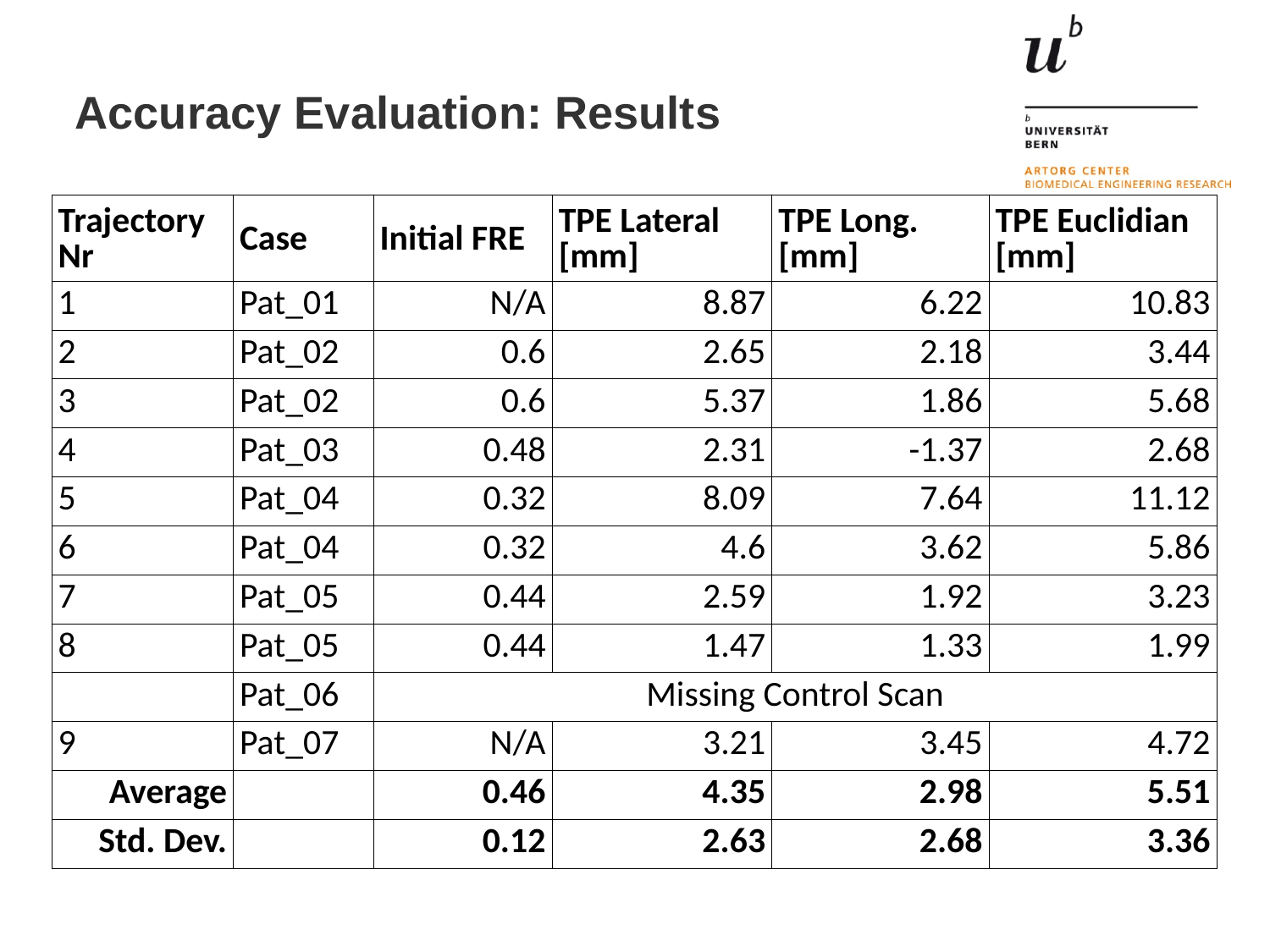

# Accuracy Evaluation: Results
| Trajectory Nr | Case | Initial FRE | TPE Lateral [mm] | TPE Long. [mm] | TPE Euclidian [mm] |
| --- | --- | --- | --- | --- | --- |
| 1 | Pat\_01 | N/A | 8.87 | 6.22 | 10.83 |
| 2 | Pat\_02 | 0.6 | 2.65 | 2.18 | 3.44 |
| 3 | Pat\_02 | 0.6 | 5.37 | 1.86 | 5.68 |
| 4 | Pat\_03 | 0.48 | 2.31 | -1.37 | 2.68 |
| 5 | Pat\_04 | 0.32 | 8.09 | 7.64 | 11.12 |
| 6 | Pat\_04 | 0.32 | 4.6 | 3.62 | 5.86 |
| 7 | Pat\_05 | 0.44 | 2.59 | 1.92 | 3.23 |
| 8 | Pat\_05 | 0.44 | 1.47 | 1.33 | 1.99 |
|  | Pat\_06 | Missing Control Scan |  |  |  |
| 9 | Pat\_07 | N/A | 3.21 | 3.45 | 4.72 |
| Average |  | 0.46 | 4.35 | 2.98 | 5.51 |
| Std. Dev. |  | 0.12 | 2.63 | 2.68 | 3.36 |